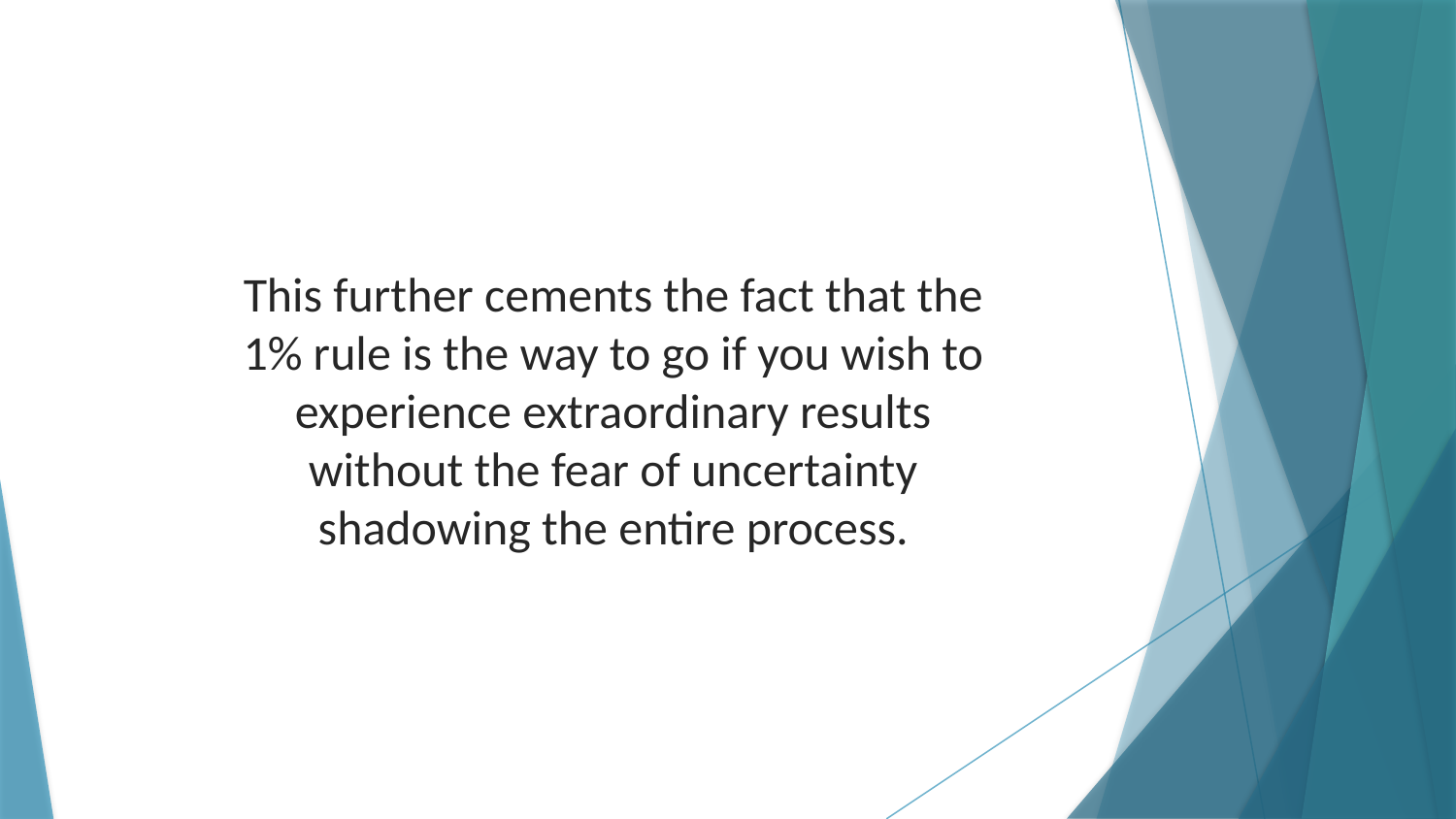

This further cements the fact that the 1% rule is the way to go if you wish to experience extraordinary results without the fear of uncertainty shadowing the entire process.